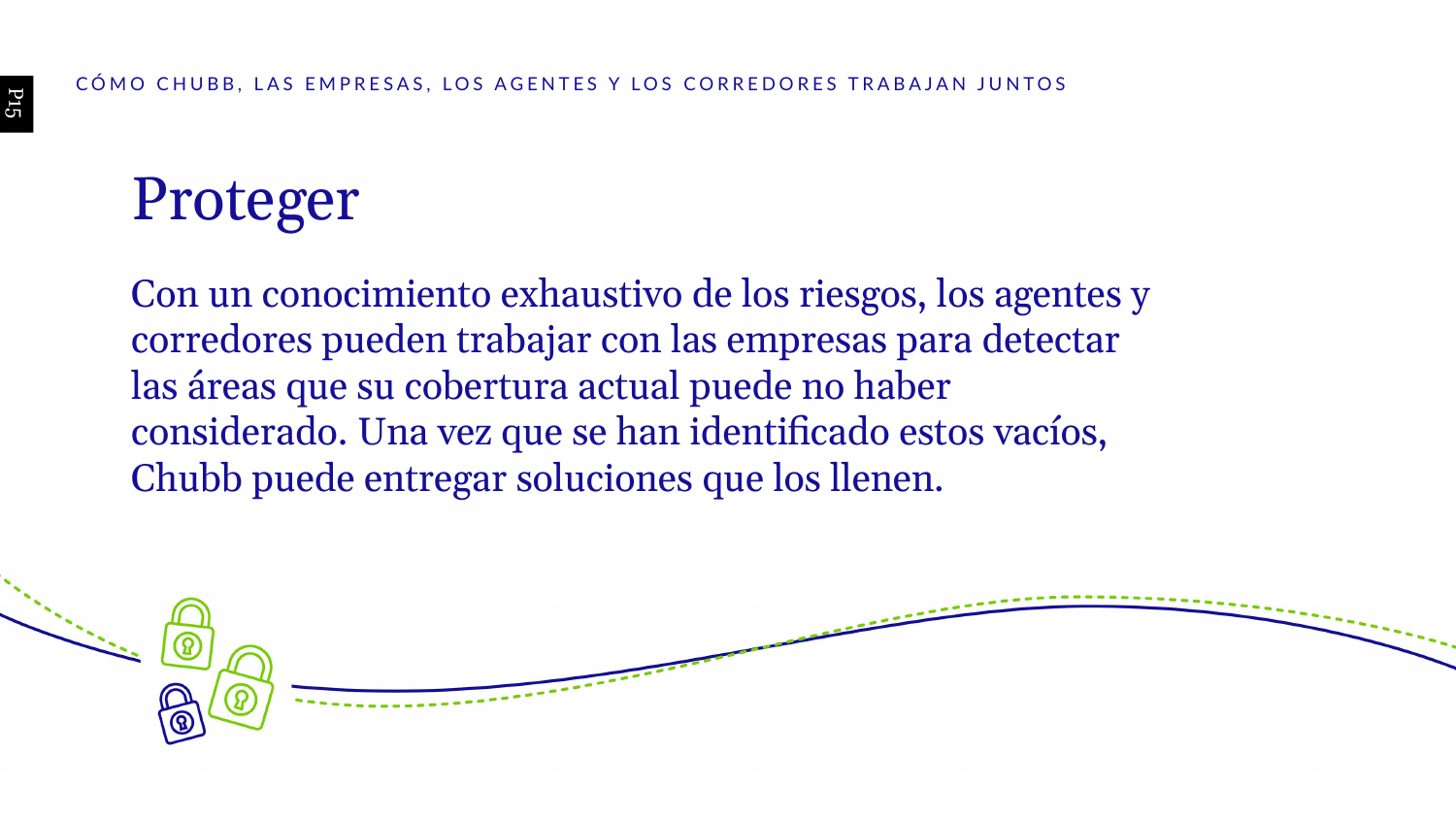

Cómo CHUBB, las empresas, los agentes y los corredores trabajan juntos
P15
Proteger
Con un conocimiento exhaustivo de los riesgos, los agentes y corredores pueden trabajar con las empresas para detectar las áreas que su cobertura actual puede no haber considerado. Una vez que se han identificado estos vacíos, Chubb puede entregar soluciones que los llenen.